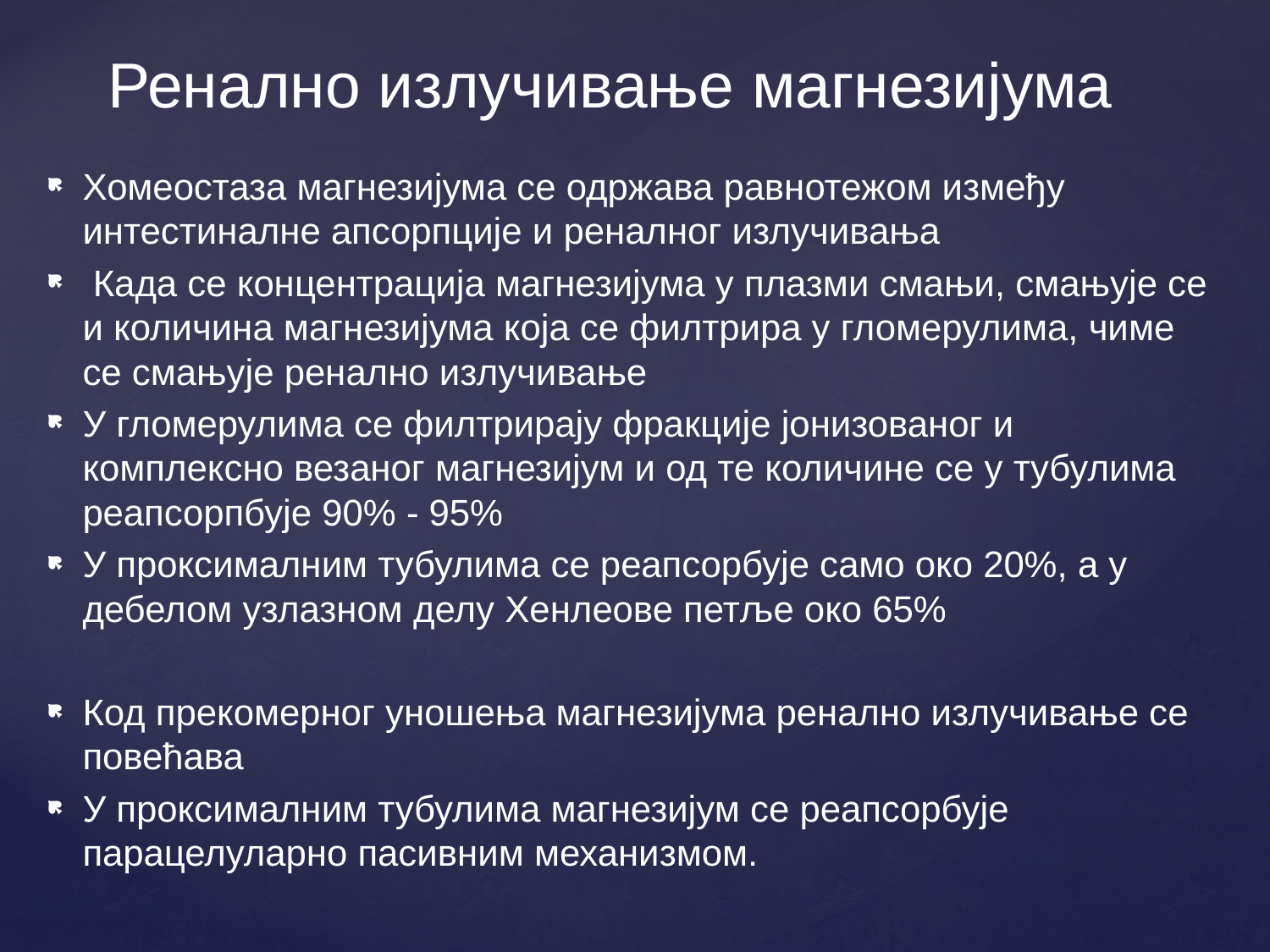

# Ренално излучивање магнезијума
Хомеостаза магнезијума се одржава равнотежом између интестиналне апсорпције и реналног излучивања
 Када се концентрација магнезијума у плазми смањи, смањује се и количина магнезијума која се филтрира у гломерулима, чиме се смањује ренално излучивање
У гломерулима се филтрирају фракције јонизованог и комплексно везаног магнезијум и од те количине се у тубулима реапсорпбује 90% - 95%
У проксималним тубулима се реапсорбује само око 20%, а у дебелом узлазном делу Хенлеове петље око 65%

Код прекомерног уношења магнезијума ренално излучивање се повећава
У проксималним тубулима магнезијум се реапсорбује парацелуларно пасивним механизмом.